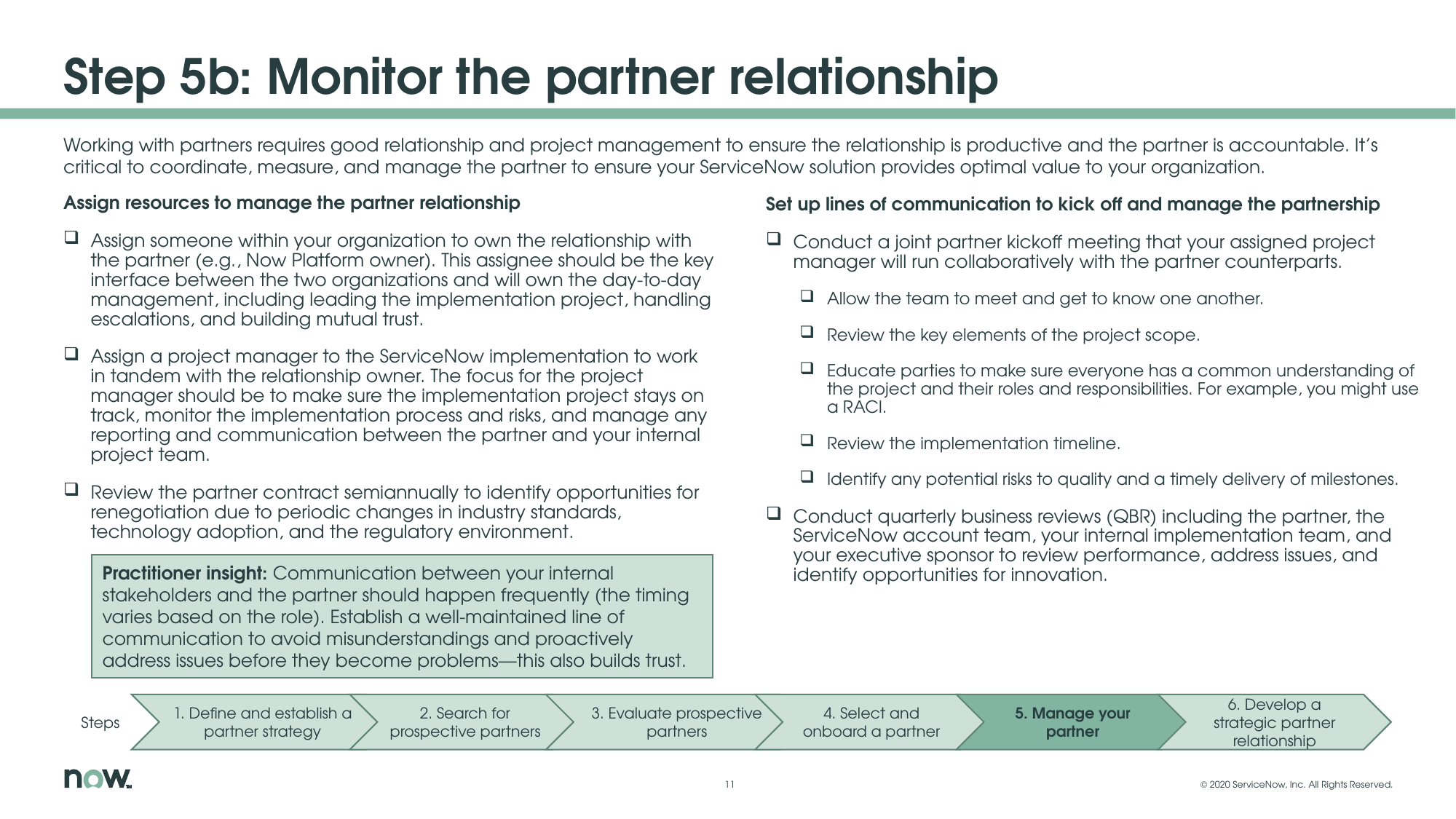

# Step 5b: Monitor the partner relationship

Working with partners requires good relationship and project management to ensure the relationship is productive and the partner is accountable. It’s critical to coordinate, measure, and manage the partner to ensure your ServiceNow solution provides optimal value to your organization.
Assign resources to manage the partner relationship
Assign someone within your organization to own the relationship with the partner (e.g., Now Platform owner). This assignee should be the key interface between the two organizations and will own the day-to-day management, including leading the implementation project, handling escalations, and building mutual trust.
Assign a project manager to the ServiceNow implementation to work in tandem with the relationship owner. The focus for the project manager should be to make sure the implementation project stays on track, monitor the implementation process and risks, and manage any reporting and communication between the partner and your internal project team.
Review the partner contract semiannually to identify opportunities for renegotiation due to periodic changes in industry standards, technology adoption, and the regulatory environment.

Set up lines of communication to kick off and manage the partnership
Conduct a joint partner kickoff meeting that your assigned project manager will run collaboratively with the partner counterparts.
Allow the team to meet and get to know one another.
Review the key elements of the project scope.
Educate parties to make sure everyone has a common understanding of the project and their roles and responsibilities. For example, you might use a RACI.
Review the implementation timeline.
Identify any potential risks to quality and a timely delivery of milestones.
Conduct quarterly business reviews (QBR) including the partner, the ServiceNow account team, your internal implementation team, and your executive sponsor to review performance, address issues, and identify opportunities for innovation.

Practitioner insight: Communication between your internal stakeholders and the partner should happen frequently (the timing varies based on the role). Establish a well-maintained line of communication to avoid misunderstandings and proactively address issues before they become problems—this also builds trust.
Steps
1. Define and establish a partner strategy
2. Search for prospective partners
3. Evaluate prospective partners
4. Select and onboard a partner
5. Manage your partner
6. Develop a strategic partner relationship